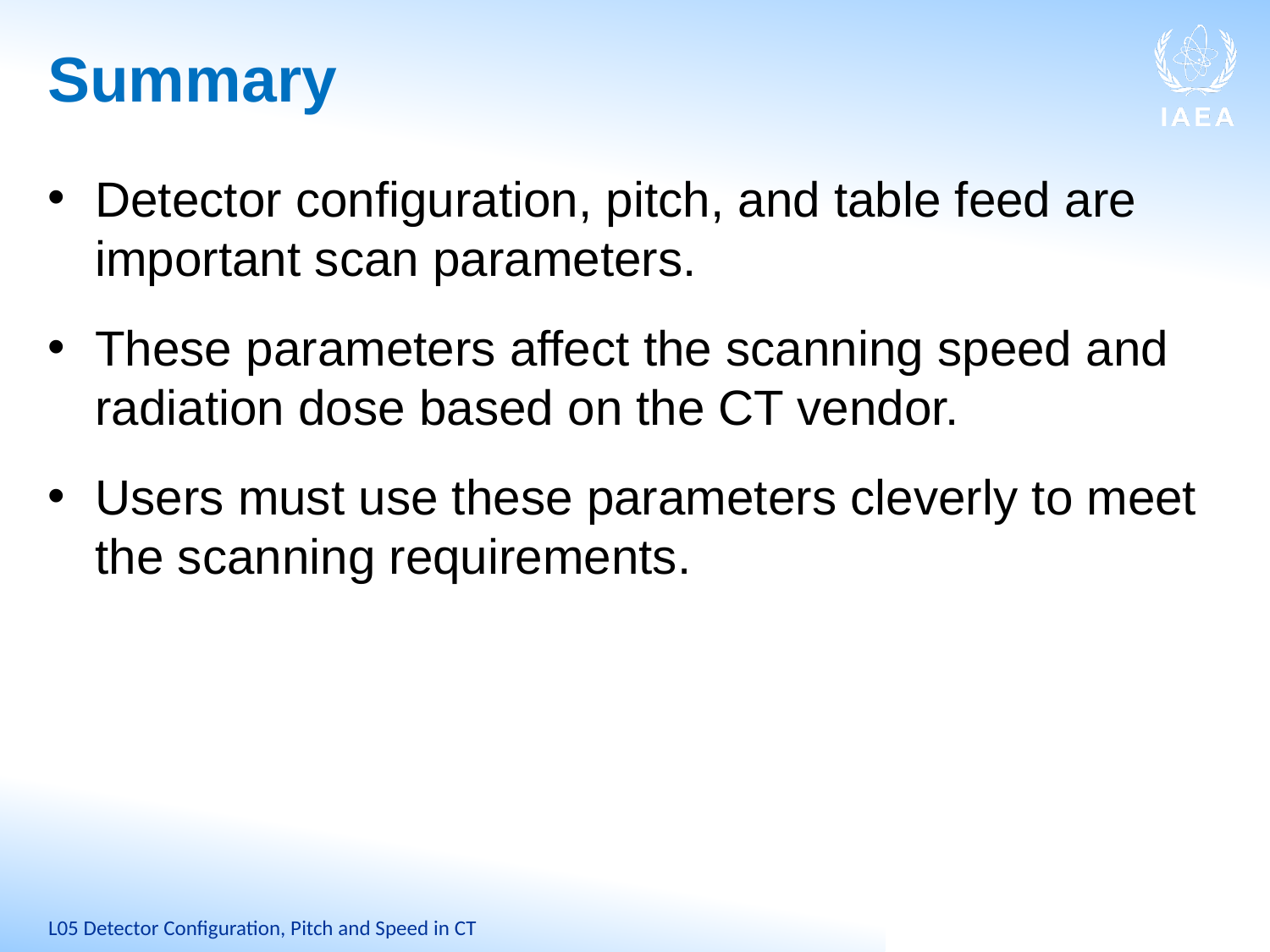

# Summary
Detector configuration, pitch, and table feed are important scan parameters.
These parameters affect the scanning speed and radiation dose based on the CT vendor.
Users must use these parameters cleverly to meet the scanning requirements.